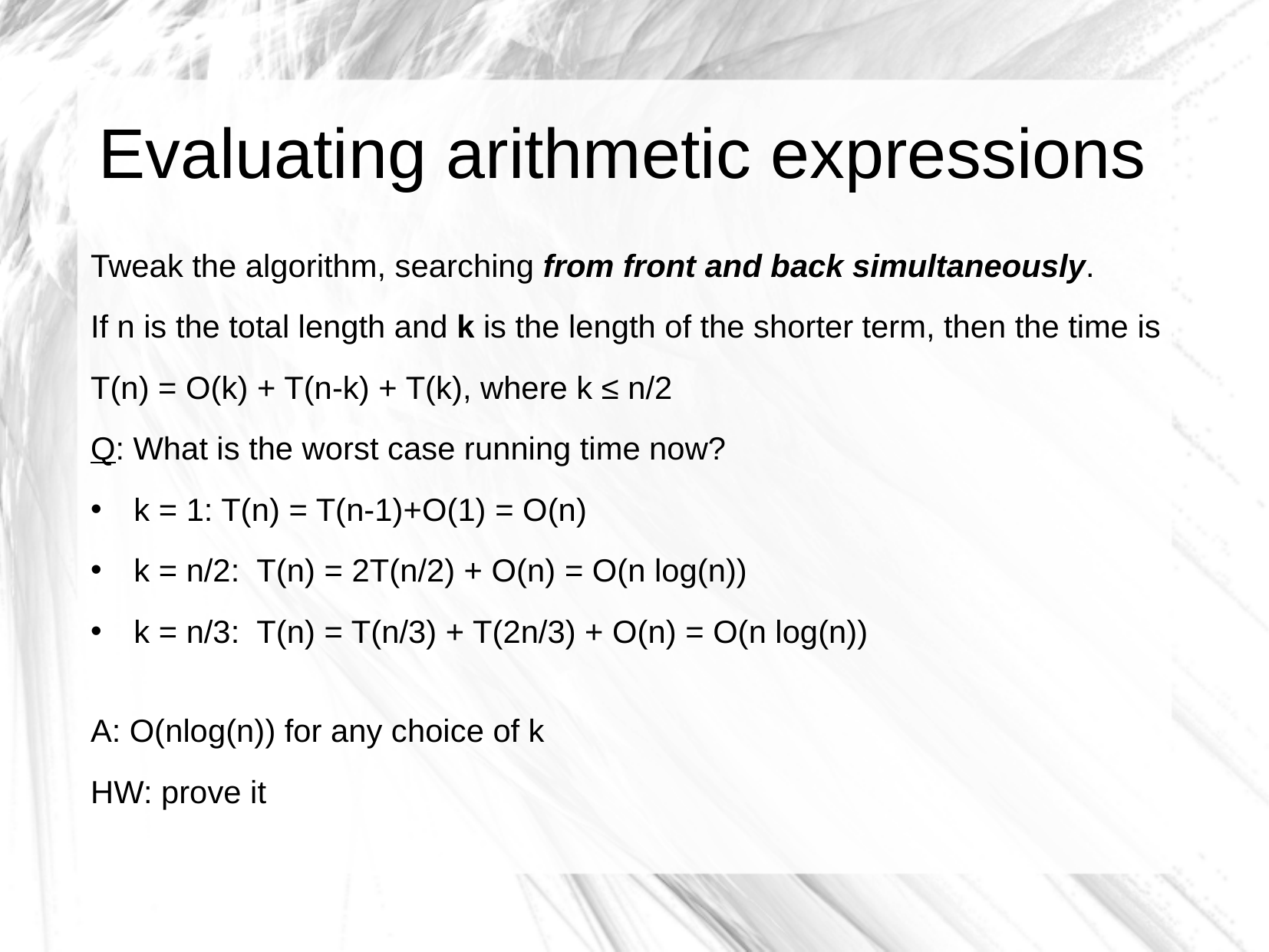

Evaluating arithmetic expressions
Tweak the algorithm, searching from front and back simultaneously.
If n is the total length and k is the length of the shorter term, then the time is
T(n) = O(k) + T(n-k) + T(k), where k ≤ n/2
Q: What is the worst case running time now?
k = 1: T(n) = T(n-1)+O(1) = O(n)
k = n/2:  T(n) = 2T(n/2) + O(n) = O(n log(n))
k = n/3:  T(n) = T(n/3) + T(2n/3) + O(n) = O(n log(n))
A: O(nlog(n)) for any choice of k
HW: prove it